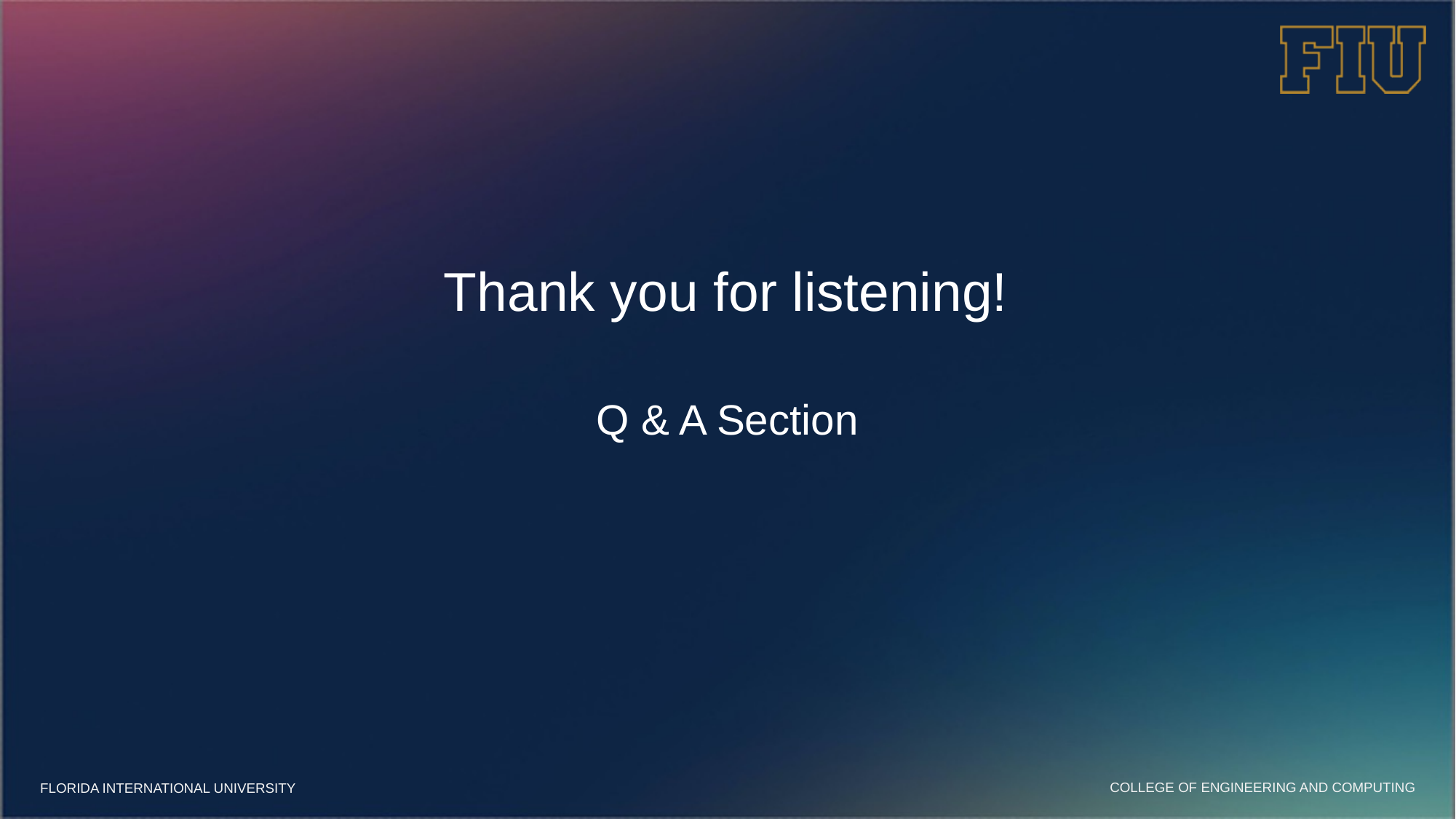

# Thank you for listening!
Q & A Section